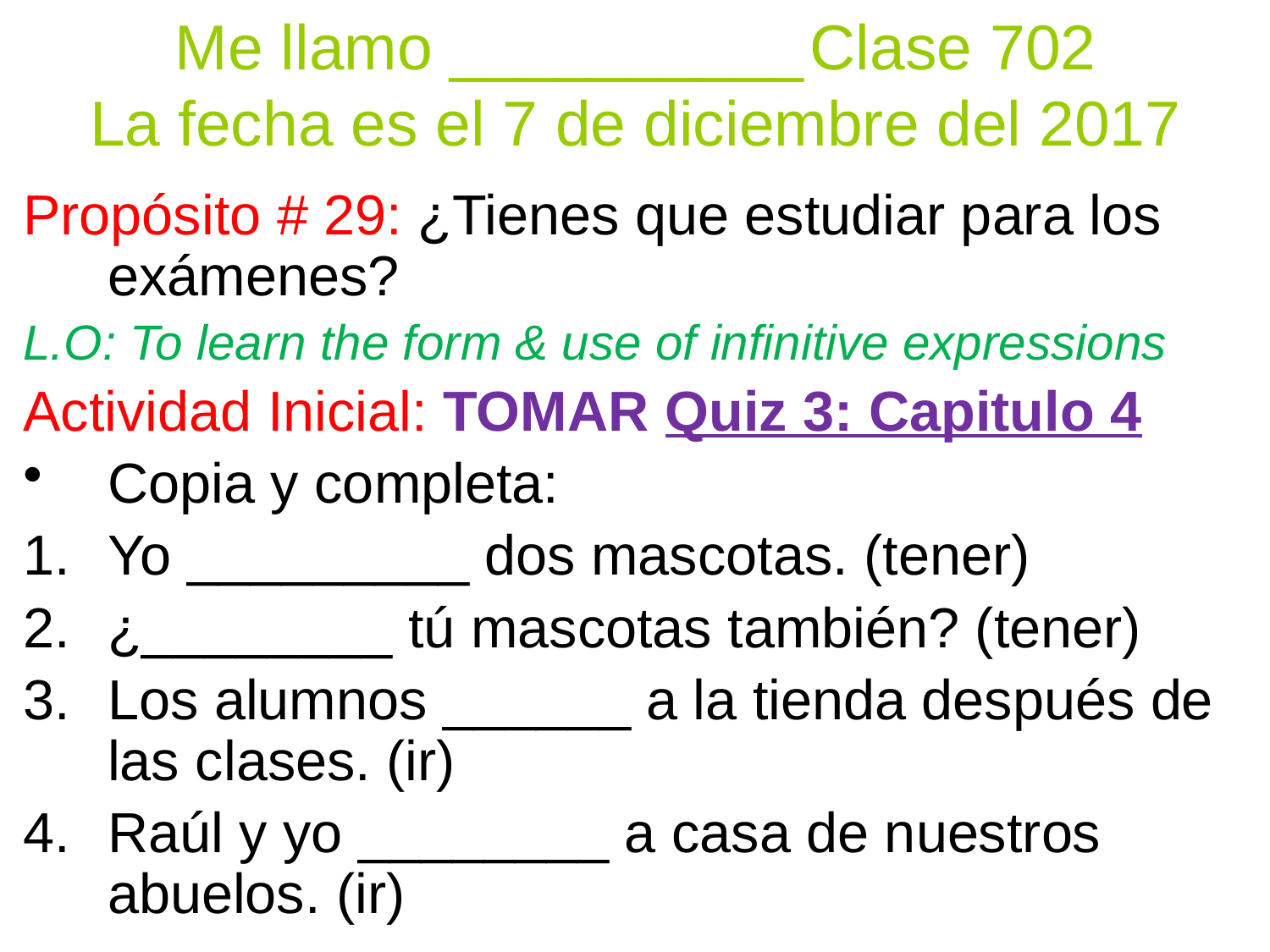

Me llamo __________	Clase 702
La fecha es el 7 de diciembre del 2017
Propósito # 29: ¿Tienes que estudiar para los exámenes?
L.O: To learn the form & use of infinitive expressions
Actividad Inicial: TOMAR Quiz 3: Capitulo 4
Copia y completa:
Yo _________ dos mascotas. (tener)
¿________ tú mascotas también? (tener)
Los alumnos ______ a la tienda después de las clases. (ir)
Raúl y yo ________ a casa de nuestros abuelos. (ir)